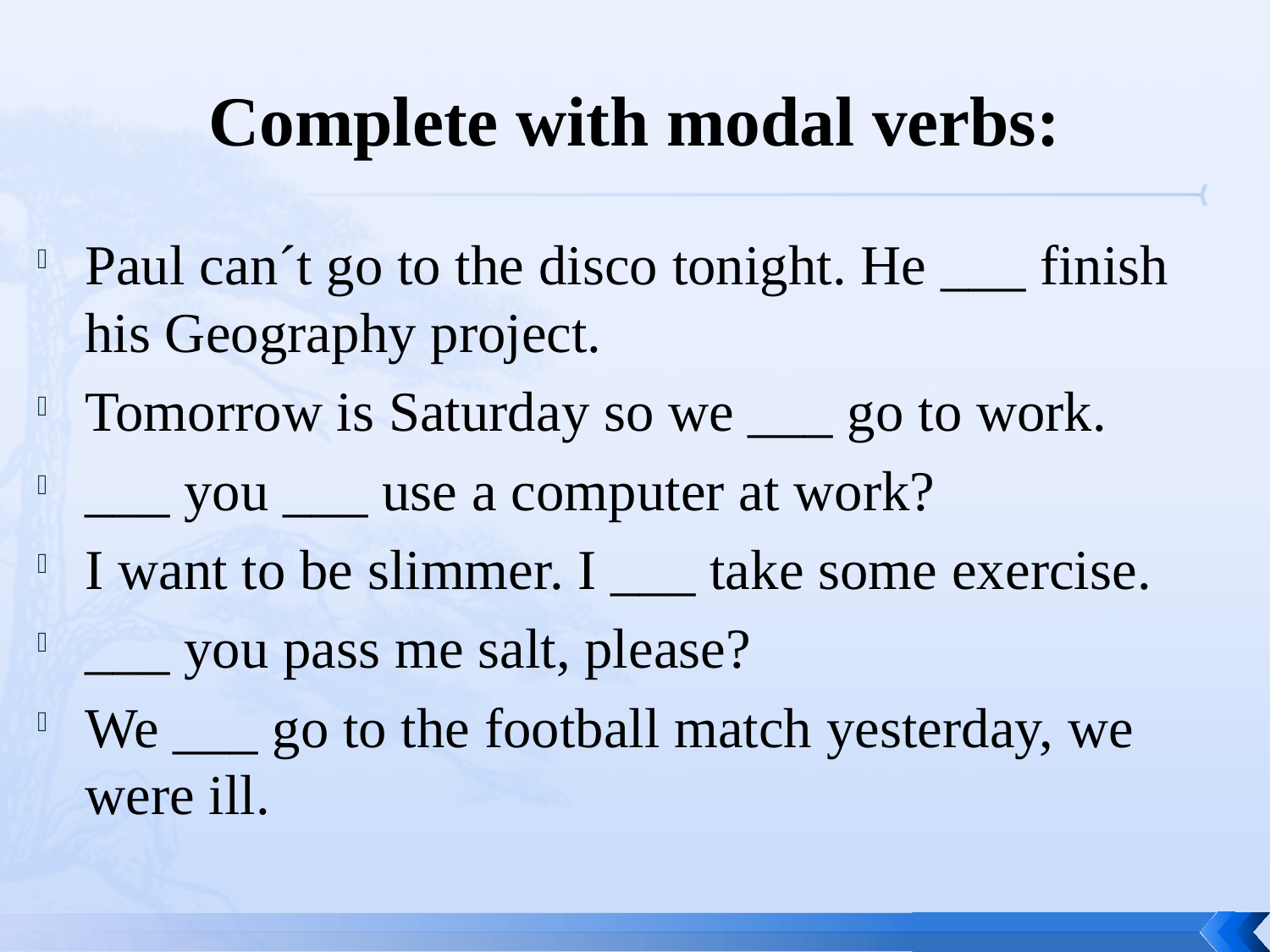

# Complete with modal verbs:
Paul can´t go to the disco tonight. He ___ finish his Geography project.
Tomorrow is Saturday so we ___ go to work.
___ you ___ use a computer at work?
I want to be slimmer. I ___ take some exercise.
___ you pass me salt, please?
We ___ go to the football match yesterday, we were ill.